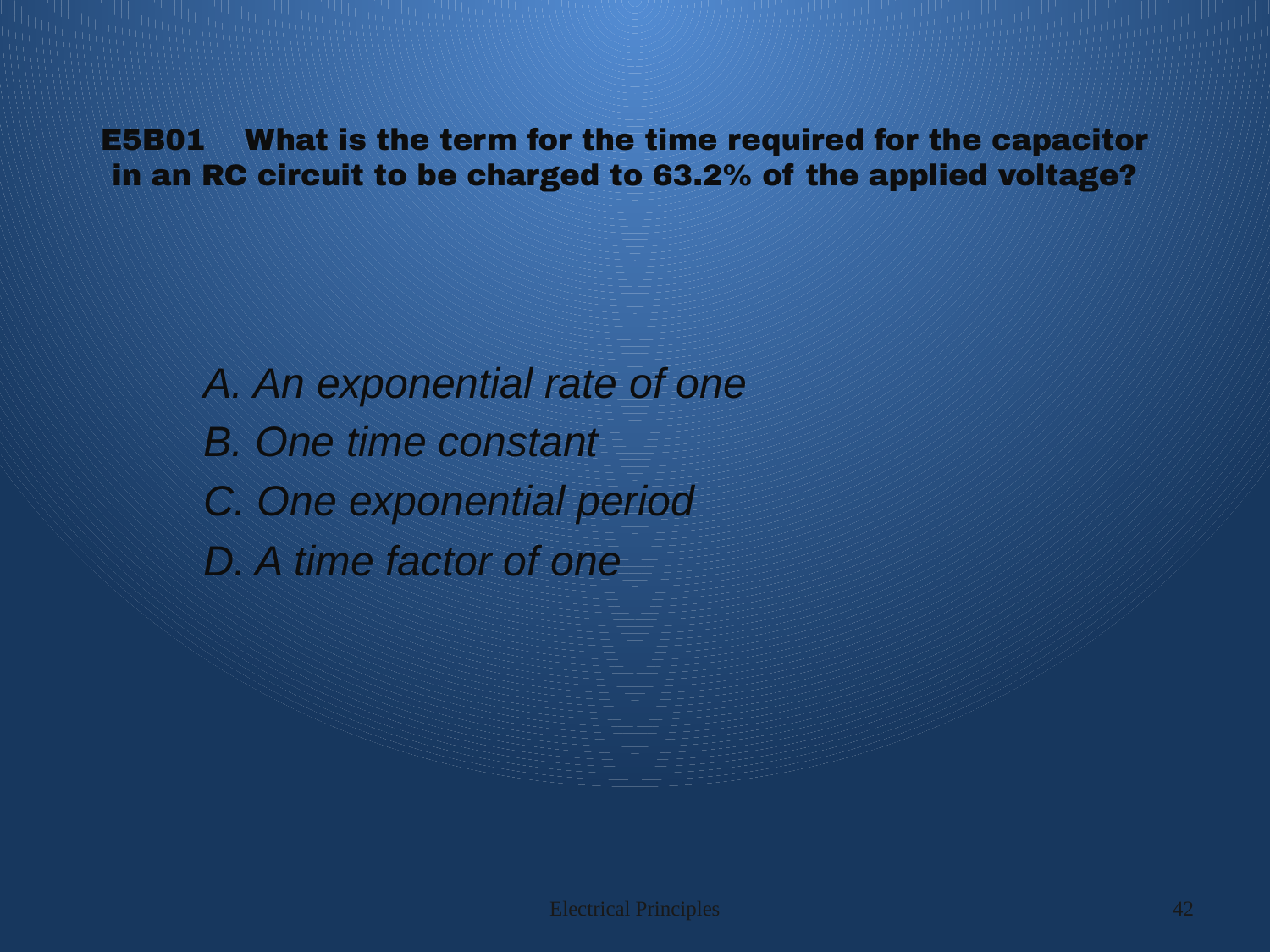

# E5B01    What is the term for the time required for the capacitor in an RC circuit to be charged to 63.2% of the applied voltage?
A. An exponential rate of one
B. One time constant
C. One exponential period
D. A time factor of one
Electrical Principles
42